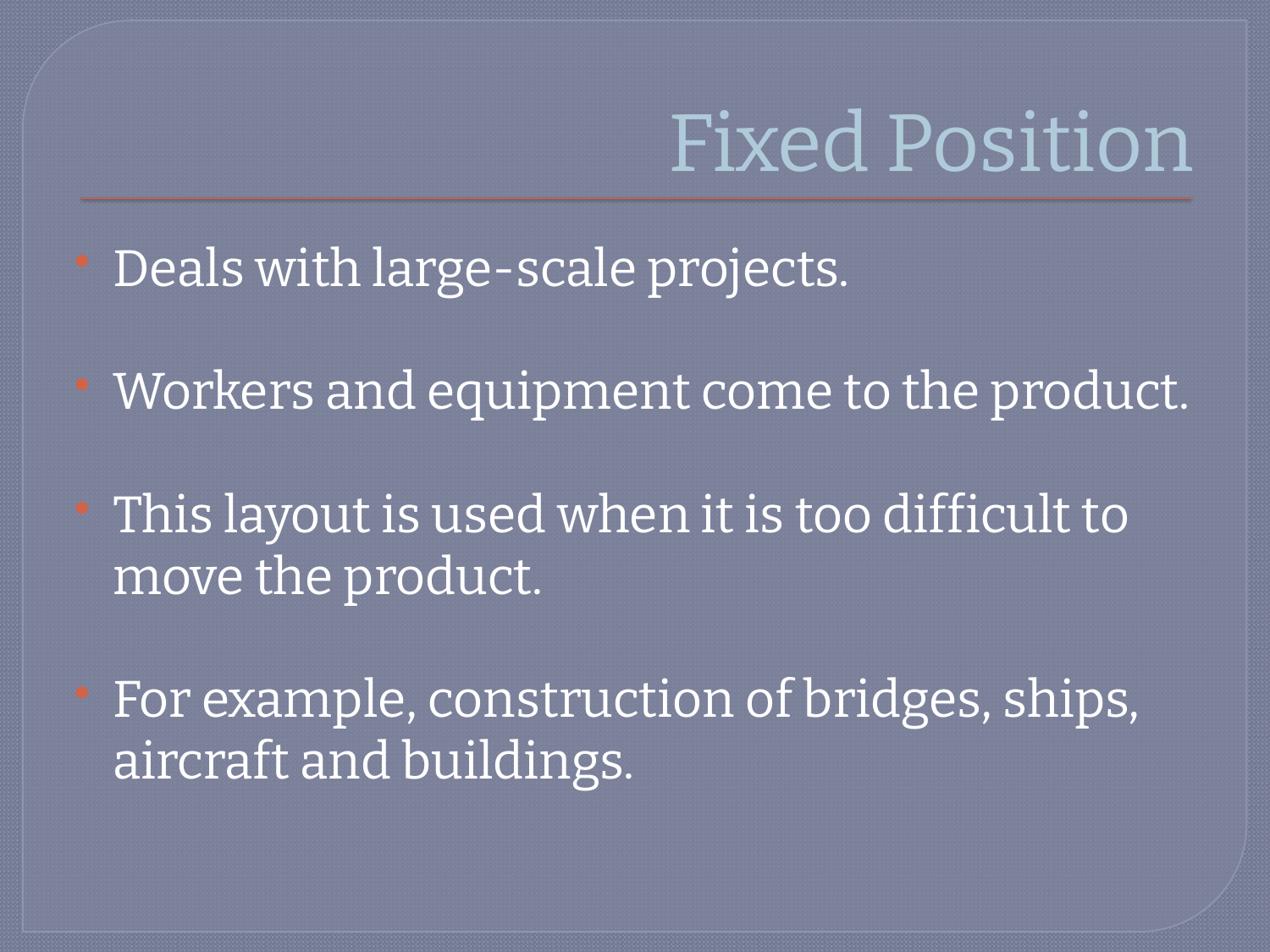

# Fixed Position
Deals with large-scale projects.

Workers and equipment come to the product.

This layout is used when it is too difficult to move the product.

For example, construction of bridges, ships, aircraft and buildings.